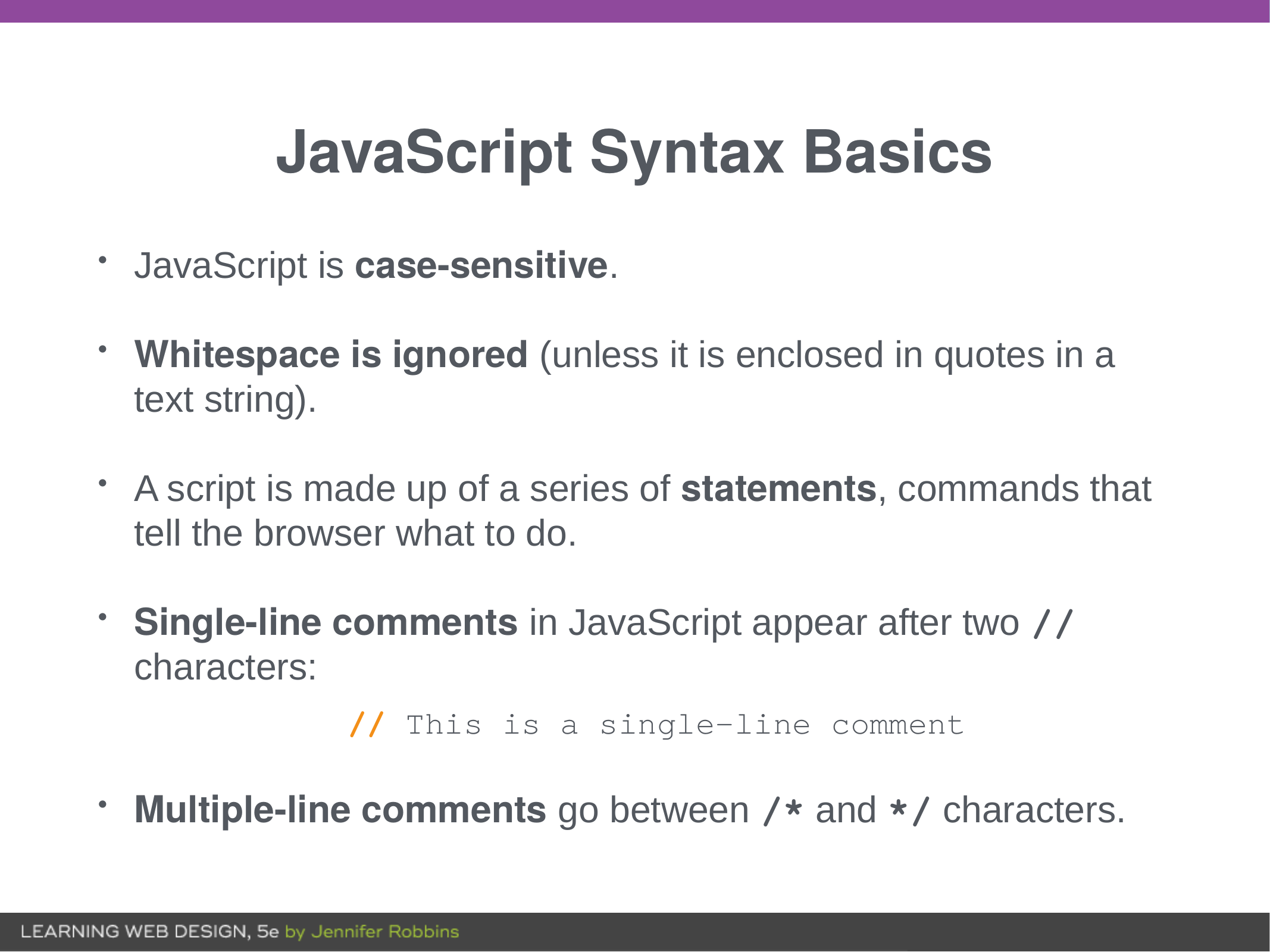

# JavaScript Syntax Basics
JavaScript is case-sensitive.
Whitespace is ignored (unless it is enclosed in quotes in a text string).
A script is made up of a series of statements, commands that tell the browser what to do.
Single-line comments in JavaScript appear after two // characters:
// This is a single-line comment
Multiple-line comments go between /* and */ characters.